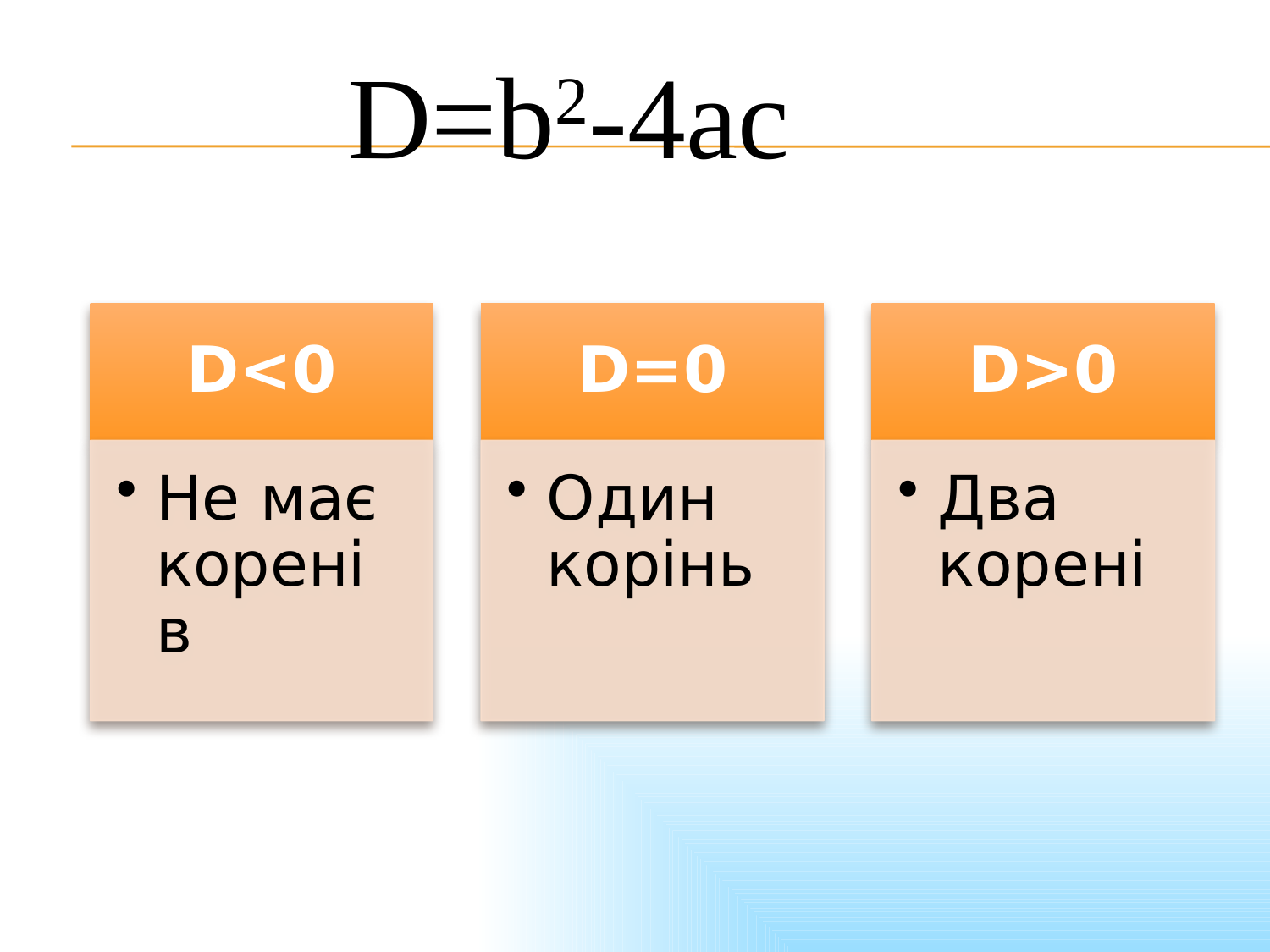

D=b2-4ac

D<0
Не має коренів
D=0
Один корінь

D>0
Два корені